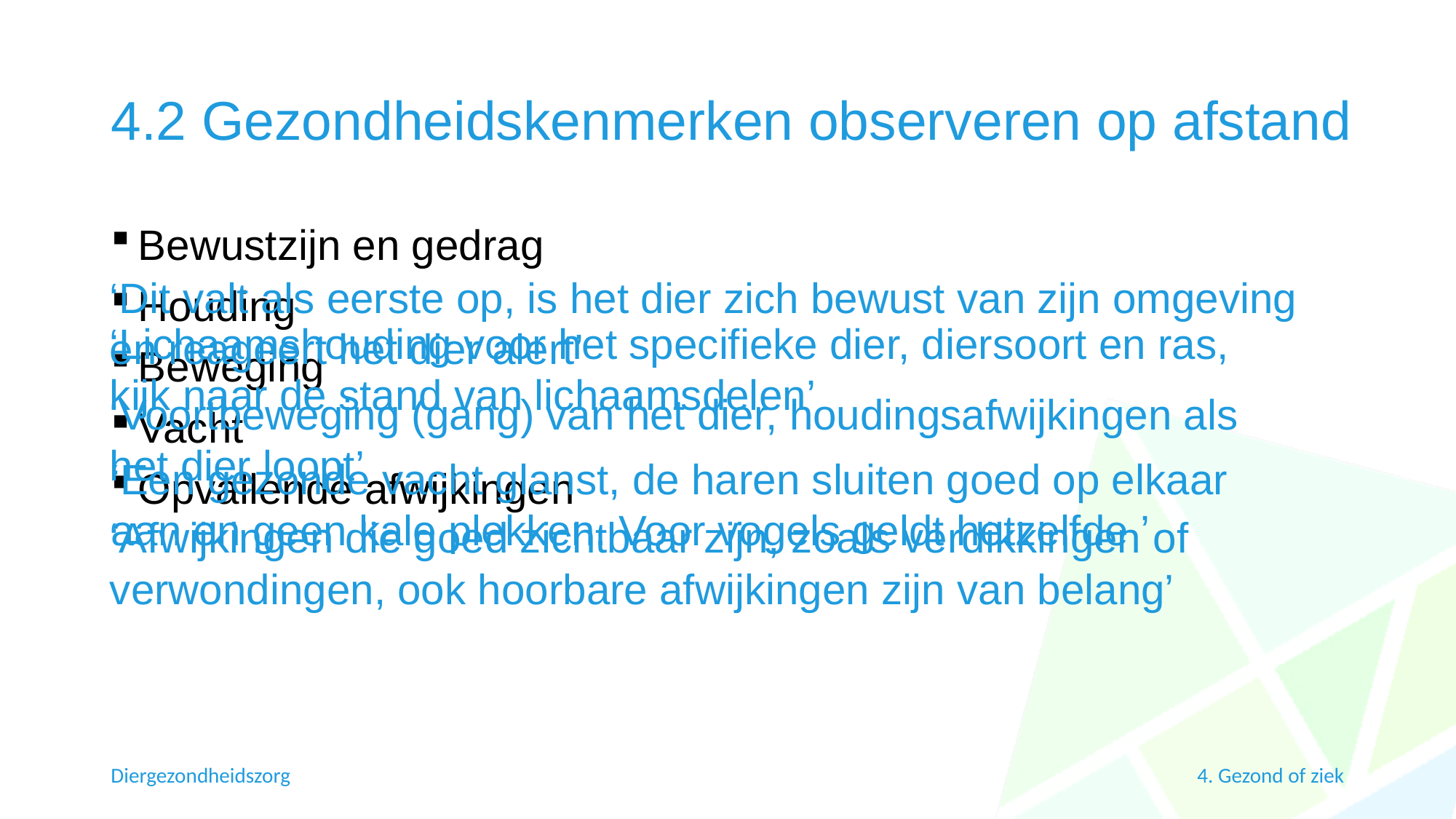

# 4.2 Gezondheidskenmerken observeren op afstand
Bewustzijn en gedrag
Houding
Beweging
Vacht
Opvallende afwijkingen
‘Dit valt als eerste op, is het dier zich bewust van zijn omgeving en reageert het dier alert’
‘Lichaamshouding voor het specifieke dier, diersoort en ras, kijk naar de stand van lichaamsdelen’
‘Voortbeweging (gang) van het dier, houdingsafwijkingen als het dier loopt’
‘Een gezonde vacht glanst, de haren sluiten goed op elkaar aan en geen kale plekken. Voor vogels geldt hetzelfde ’
‘Afwijkingen die goed zichtbaar zijn, zoals verdikkingen of verwondingen, ook hoorbare afwijkingen zijn van belang’
Diergezondheidszorg
4. Gezond of ziek